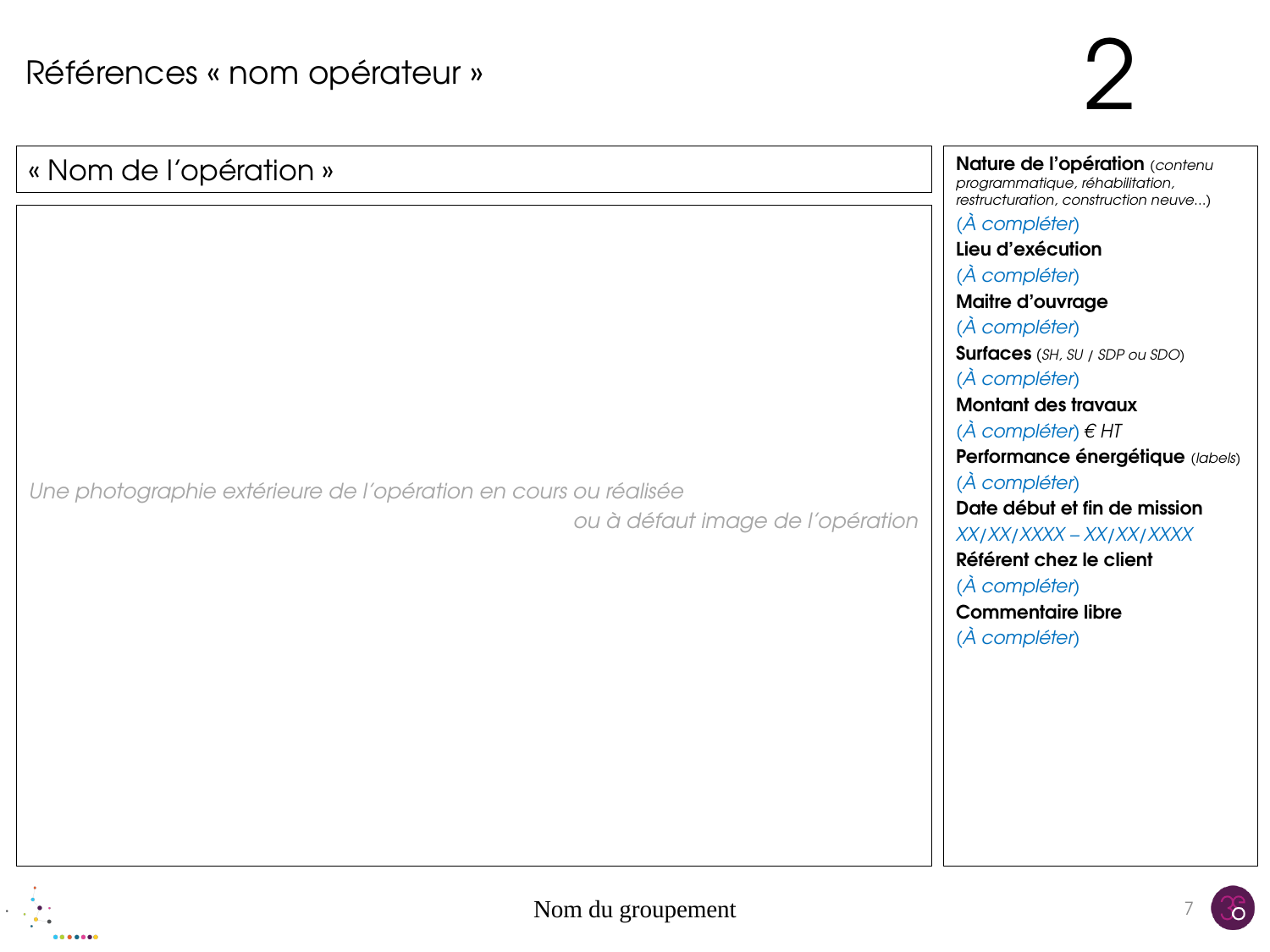

2
# Références « nom opérateur »
« Nom de l’opération »
Nature de l’opération (contenu programmatique, réhabilitation, restructuration, construction neuve…)
(À compléter)
Lieu d’exécution
(À compléter)
Maitre d’ouvrage
(À compléter)
Surfaces (SH, SU / SDP ou SDO)
(À compléter)
Montant des travaux
(À compléter) € HT
Performance énergétique (labels)
(À compléter)
Date début et fin de mission
XX/XX/XXXX – XX/XX/XXXX
Référent chez le client
(À compléter)
Commentaire libre
(À compléter)

Une photographie extérieure de l’opération en cours ou réalisée
 ou à défaut image de l’opération
Nom du groupement
7